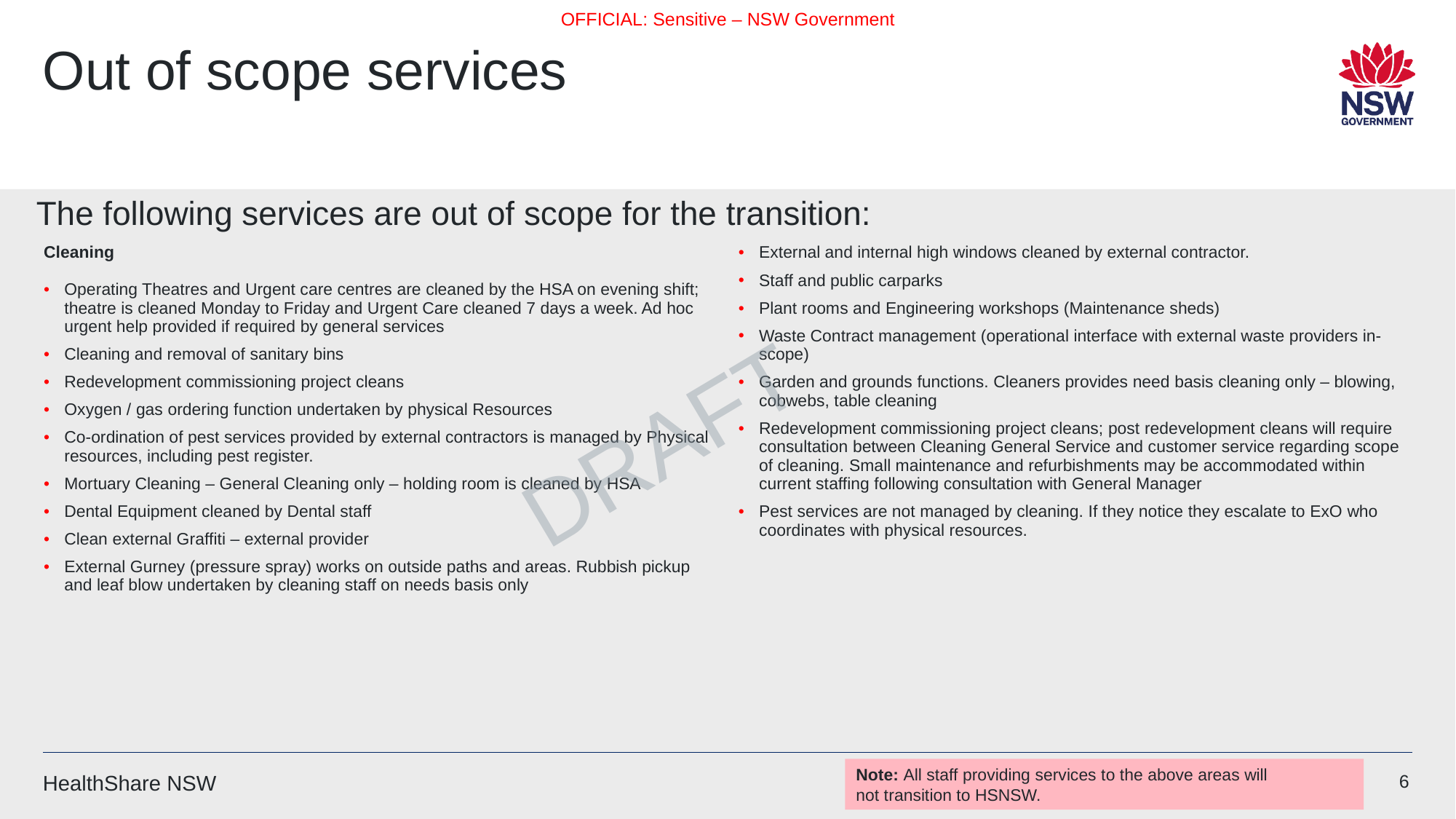

# Out of scope services
The following services are out of scope for the transition:
| Cleaning Operating Theatres and Urgent care centres are cleaned by the HSA on evening shift; theatre is cleaned Monday to Friday and Urgent Care cleaned 7 days a week. Ad hoc urgent help provided if required by general services Cleaning and removal of sanitary bins Redevelopment commissioning project cleans Oxygen / gas ordering function undertaken by physical Resources Co-ordination of pest services provided by external contractors is managed by Physical resources, including pest register. Mortuary Cleaning – General Cleaning only – holding room is cleaned by HSA Dental Equipment cleaned by Dental staff Clean external Graffiti – external provider External Gurney (pressure spray) works on outside paths and areas. Rubbish pickup and leaf blow undertaken by cleaning staff on needs basis only | External and internal high windows cleaned by external contractor. Staff and public carparks Plant rooms and Engineering workshops (Maintenance sheds) Waste Contract management (operational interface with external waste providers in-scope) Garden and grounds functions. Cleaners provides need basis cleaning only – blowing, cobwebs, table cleaning Redevelopment commissioning project cleans; post redevelopment cleans will require consultation between Cleaning General Service and customer service regarding scope of cleaning. Small maintenance and refurbishments may be accommodated within current staffing following consultation with General Manager Pest services are not managed by cleaning. If they notice they escalate to ExO who coordinates with physical resources. |
| --- | --- |
DRAFT
Note: All staff providing services to the above areas will not transition to HSNSW.
HealthShare NSW
6